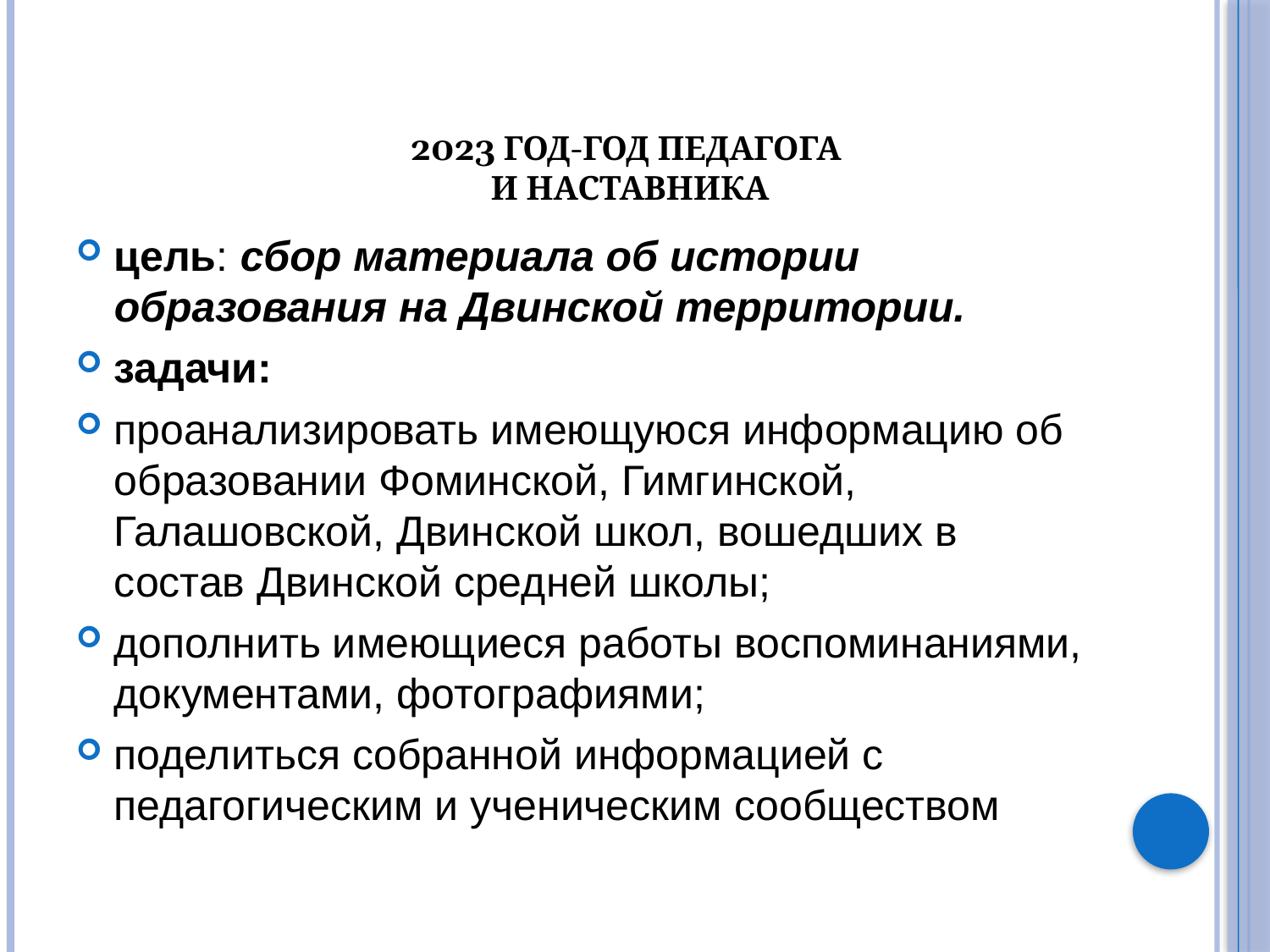

# 2023 год-Год педагога и наставника
цель: сбор материала об истории образования на Двинской территории.
задачи:
проанализировать имеющуюся информацию об образовании Фоминской, Гимгинской, Галашовской, Двинской школ, вошедших в состав Двинской средней школы;
дополнить имеющиеся работы воспоминаниями, документами, фотографиями;
поделиться собранной информацией с педагогическим и ученическим сообществом